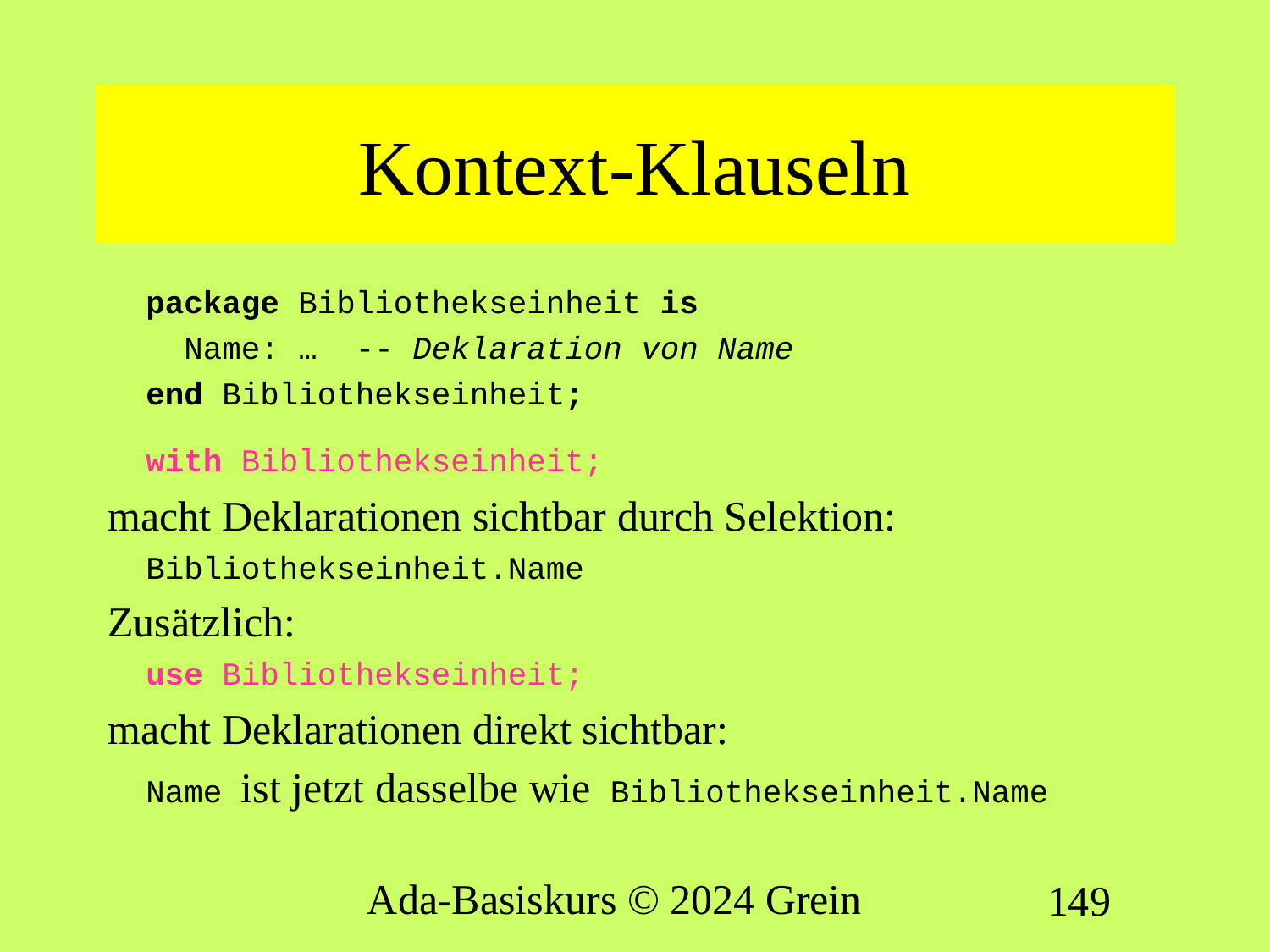

# Kontext-Klauseln
  package Bibliothekseinheit is
    Name: …  -- Deklaration von Name
  end Bibliothekseinheit;

  with Bibliothekseinheit;
macht Deklarationen sichtbar durch Selektion:
  Bibliothekseinheit.Name
Zusätzlich:
  use Bibliothekseinheit;
macht Deklarationen direkt sichtbar:
  Name ist jetzt dasselbe wie Bibliothekseinheit.Name
Ada-Basiskurs © 2024 Grein
149